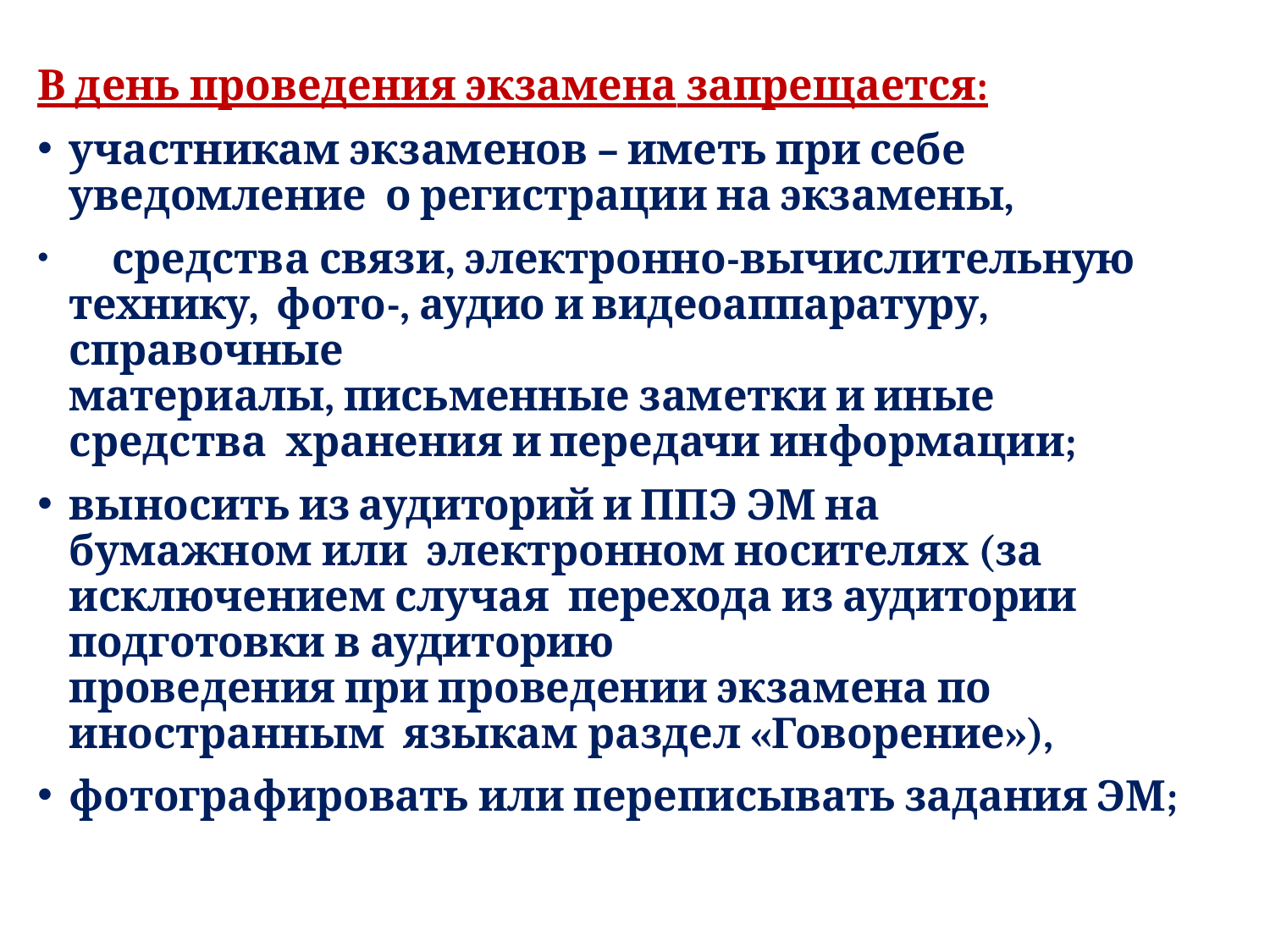

В день проведения экзамена запрещается:
участникам экзаменов – иметь при себе уведомление  о регистрации на экзамены,
	средства связи, электронно-вычислительную технику,  фото-, аудио и видеоаппаратуру, справочные
материалы, письменные заметки и иные средства  хранения и передачи информации;
выносить из аудиторий и ППЭ ЭМ на бумажном или  электронном носителях (за исключением случая  перехода из аудитории подготовки в аудиторию
проведения при проведении экзамена по иностранным  языкам раздел «Говорение»),
фотографировать или переписывать задания ЭМ;